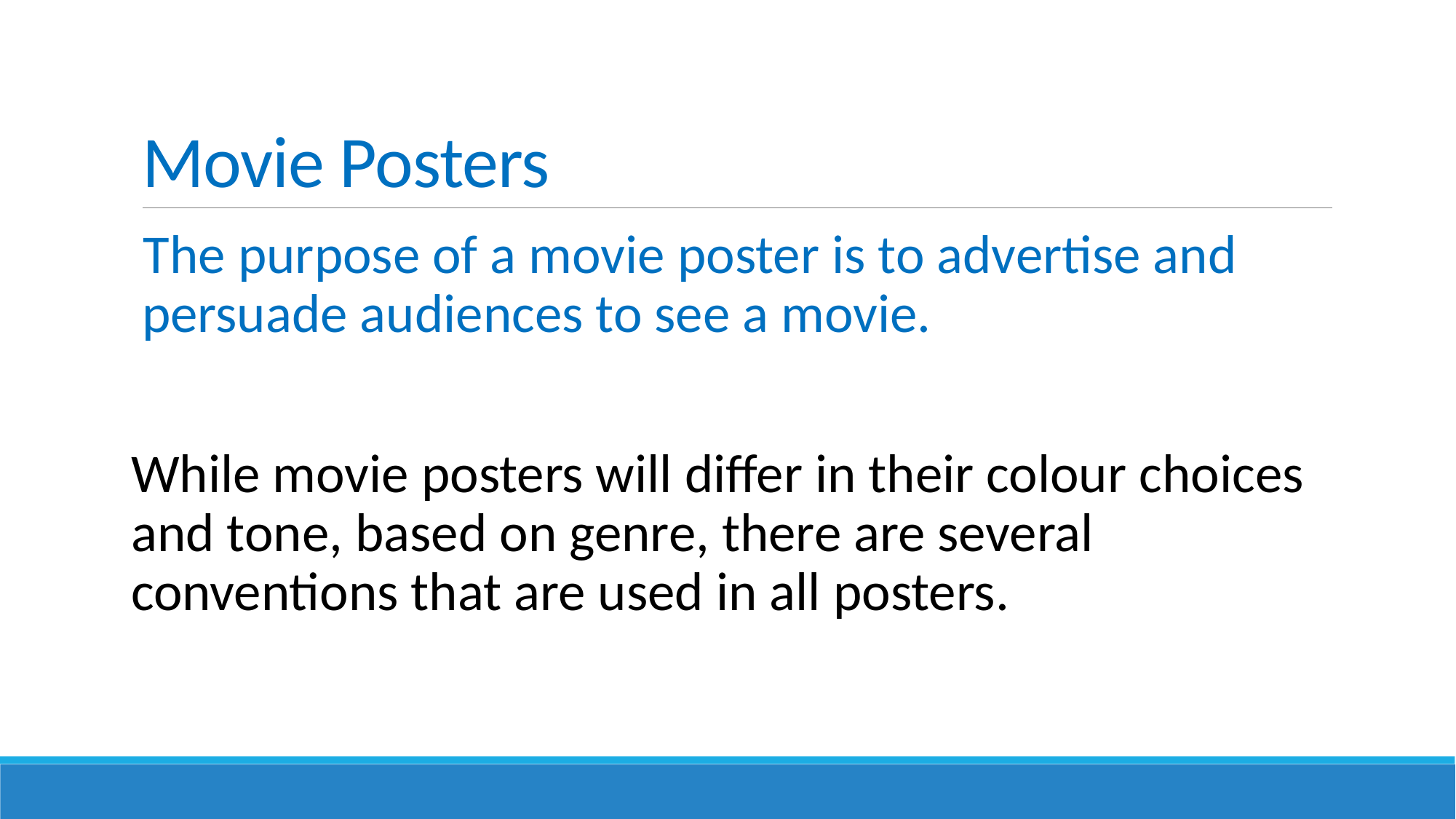

# Movie Posters
The purpose of a movie poster is to advertise and persuade audiences to see a movie.

While movie posters will differ in their colour choices and tone, based on genre, there are several conventions that are used in all posters.